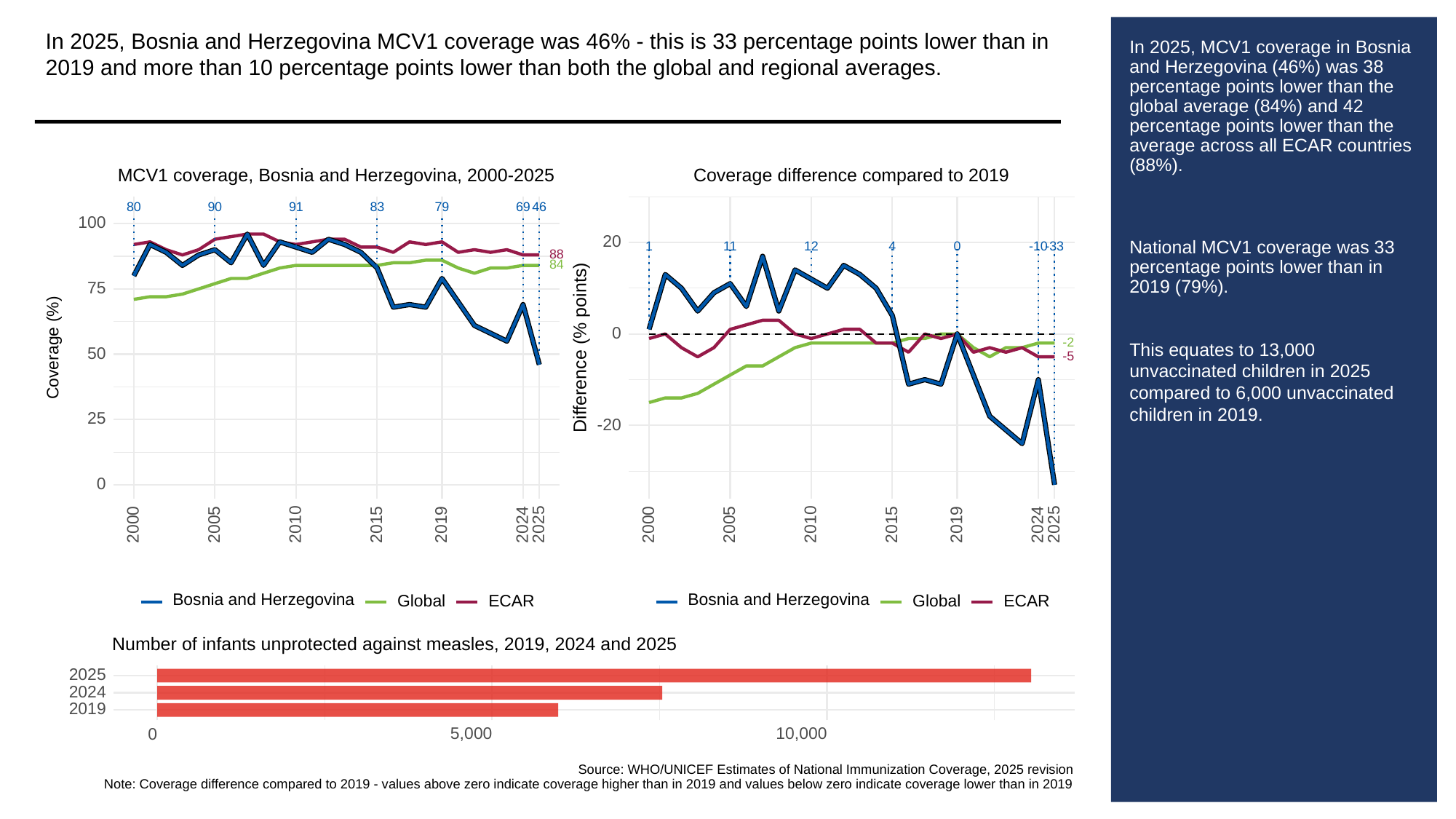

In 2025, Bosnia and Herzegovina MCV1 coverage was 46% - this is 33 percentage points lower than in 2019 and more than 10 percentage points lower than both the global and regional averages.
# In 2025, MCV1 coverage in Bosnia and Herzegovina (46%) was 38 percentage points lower than the global average (84%) and 42 percentage points lower than the average across all ECAR countries (88%).

National MCV1 coverage was 33 percentage points lower than in 2019 (79%).

This equates to 13,000 unvaccinated children in 2025 compared to 6,000 unvaccinated children in 2019.

MCV1 coverage, Bosnia and Herzegovina, 2000-2025
Coverage difference compared to 2019

83
80
90
91
79
69
46
100

20
-33
0
-10
1
11
12
4

88

84
75

0

-2
Difference (% points)
Coverage (%)
50
-5

25
-20

0

2000
2005
2010
2015
2019
2024
2025
2000
2005
2010
2015
2019
2024
2025
Bosnia and Herzegovina
Bosnia and Herzegovina
Global
ECAR
Global
ECAR

Number of infants unprotected against measles, 2019, 2024 and 2025

2025

2024

2019

5,000
10,000
0
Source: WHO/UNICEF Estimates of National Immunization Coverage, 2025 revision
Note: Coverage difference compared to 2019 - values above zero indicate coverage higher than in 2019 and values below zero indicate coverage lower than in 2019